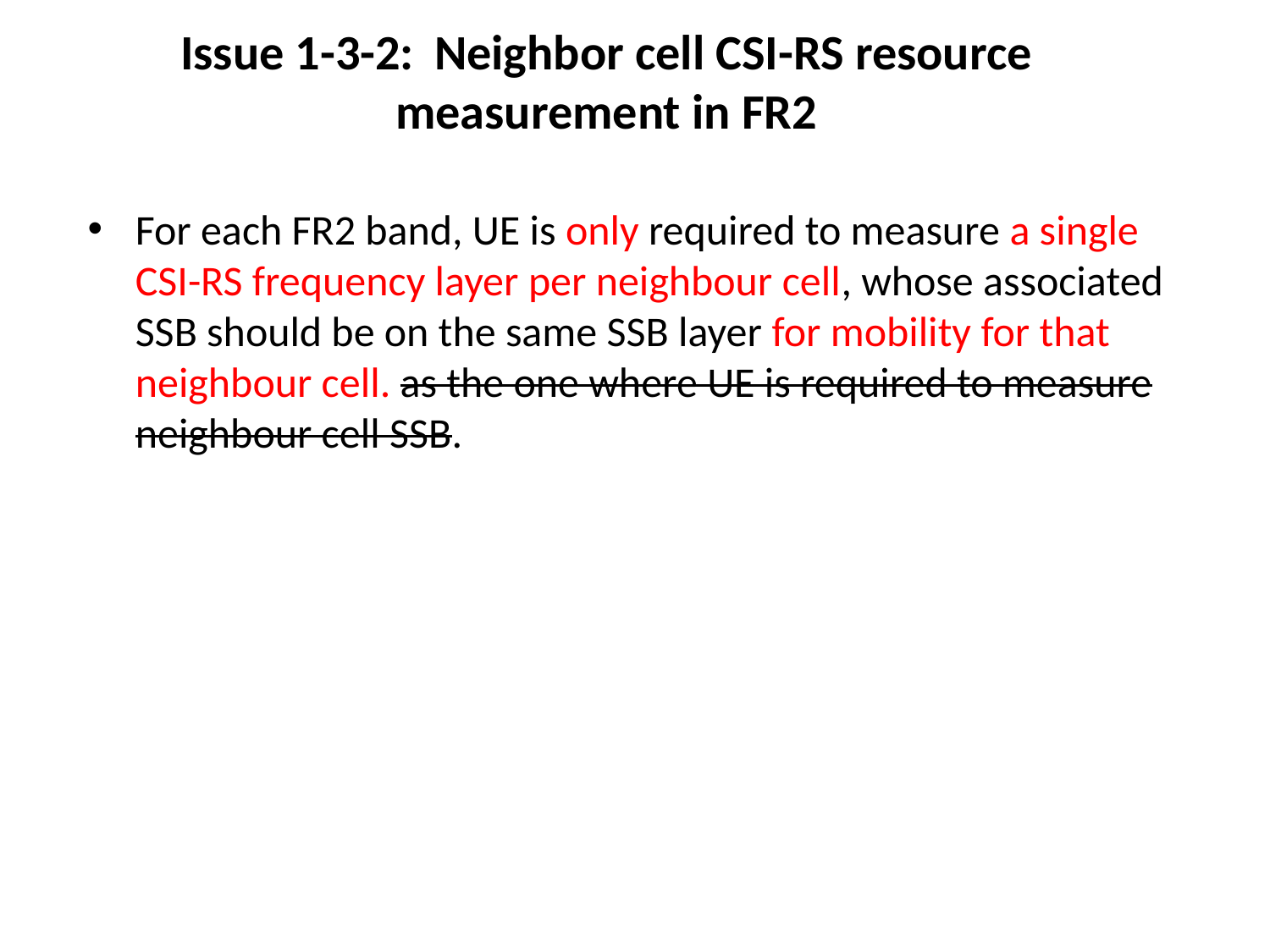

# Issue 1-3-2:	Neighbor cell CSI-RS resource measurement in FR2
For each FR2 band, UE is only required to measure a single CSI-RS frequency layer per neighbour cell, whose associated SSB should be on the same SSB layer for mobility for that neighbour cell. as the one where UE is required to measure neighbour cell SSB.